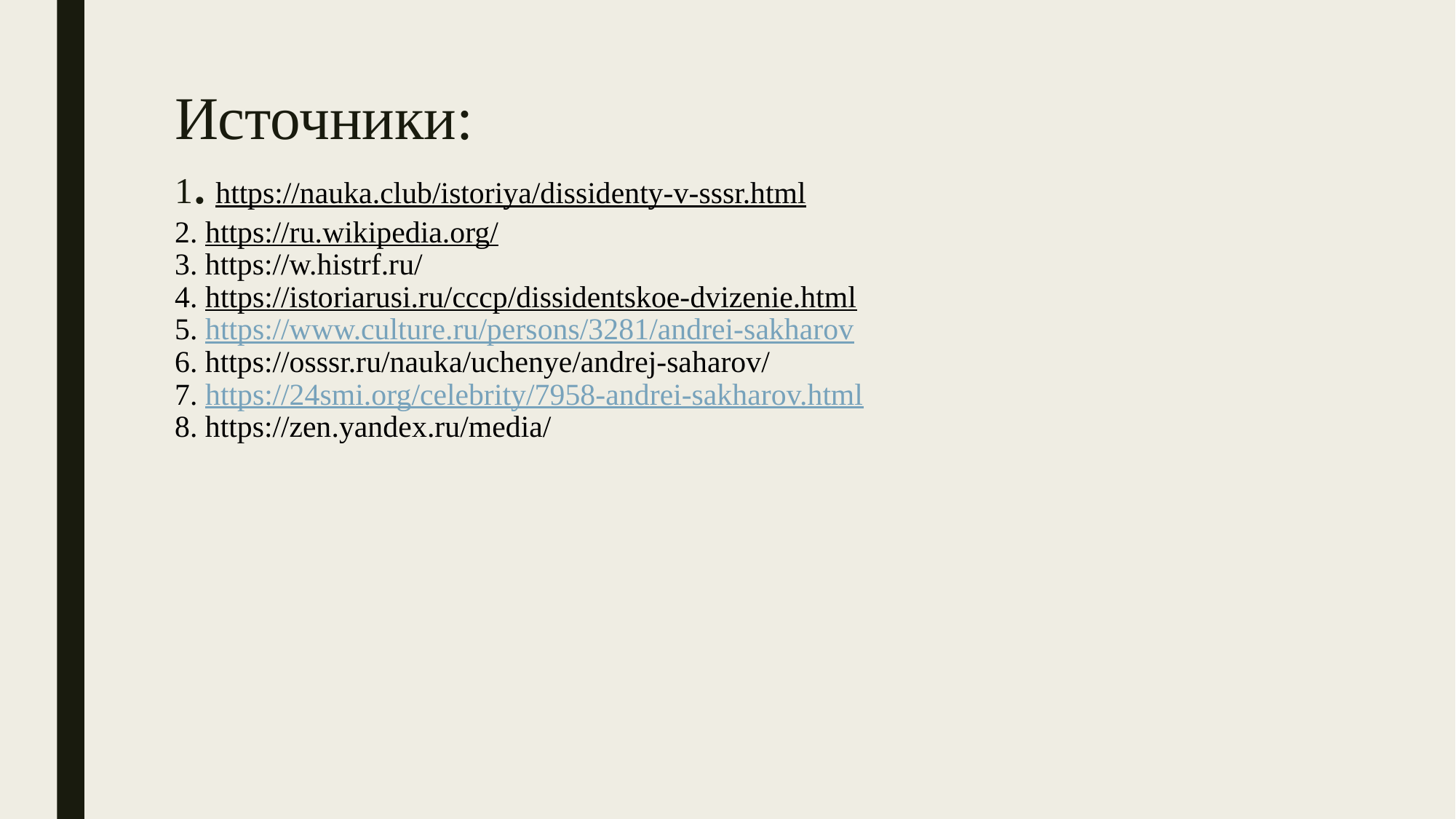

# Источники: 1. https://nauka.club/istoriya/dissidenty-v-sssr.html 2. https://ru.wikipedia.org/ 3. https://w.histrf.ru/ 4. https://istoriarusi.ru/cccp/dissidentskoe-dvizenie.html 5. https://www.culture.ru/persons/3281/andrei-sakharov 6. https://osssr.ru/nauka/uchenye/andrej-saharov/ 7. https://24smi.org/celebrity/7958-andrei-sakharov.html 8. https://zen.yandex.ru/media/